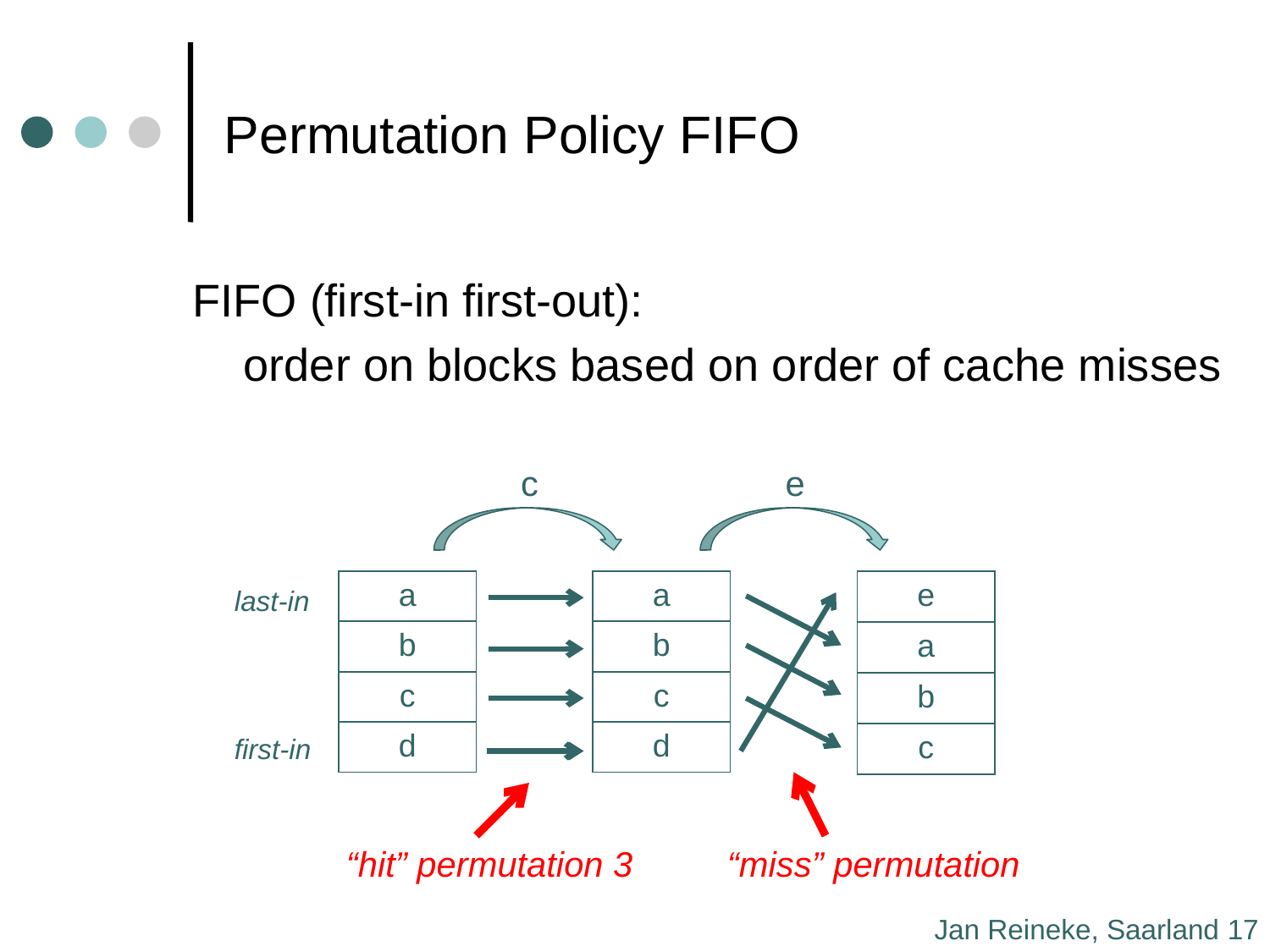

# Permutation Policy FIFO
FIFO (first-in first-out):
    order on blocks based on order of cache misses
c
e

| a |
| --- |
| b |
| c |
| d |
| a |
| --- |
| b |
| c |
| d |
| e |
| --- |
| a |
| b |
| c |
last-in
first-in
“hit” permutation 3
“miss” permutation